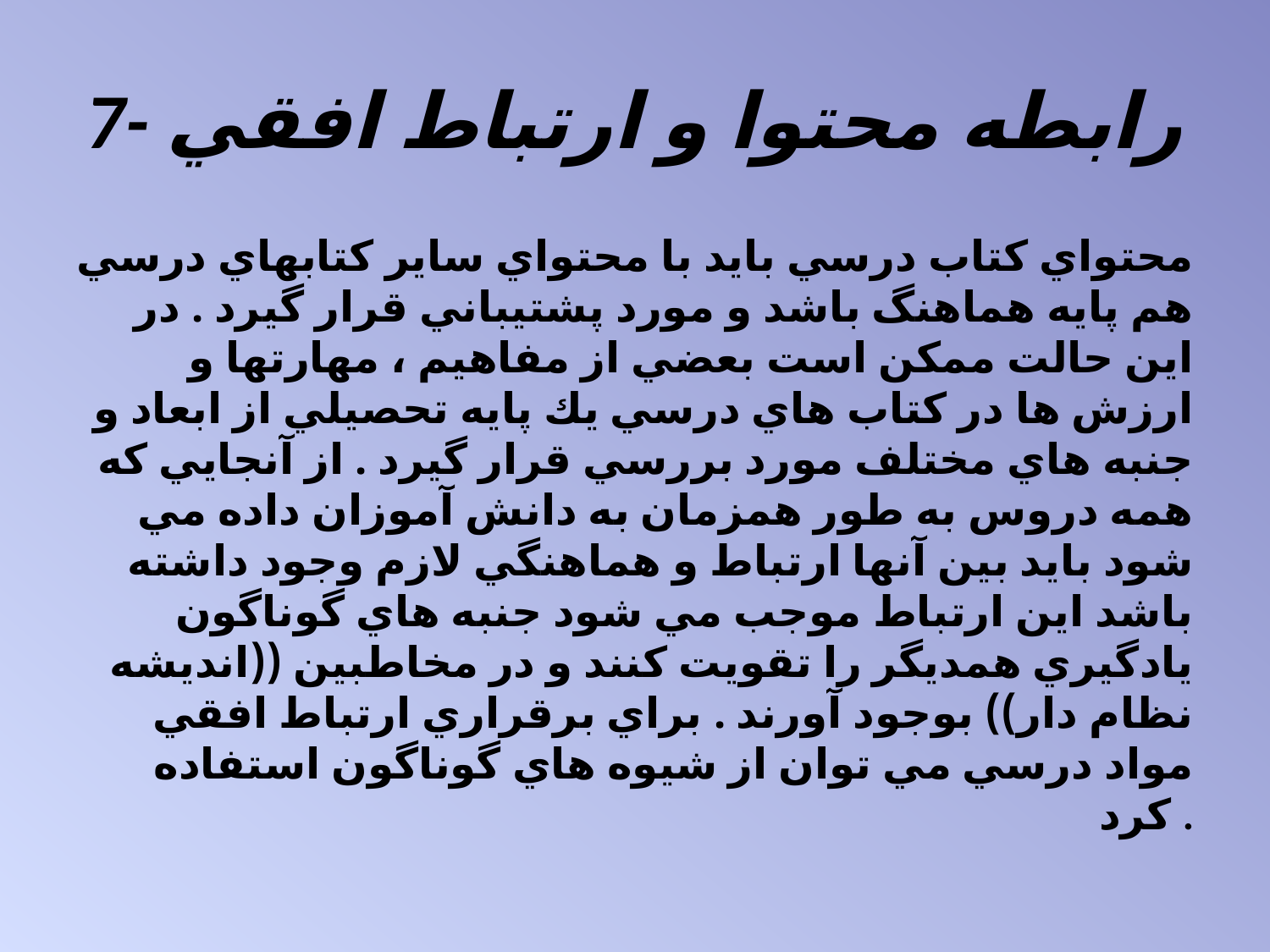

# 7- رابطه محتوا و ارتباط افقي
محتواي كتاب درسي بايد با محتواي ساير كتابهاي درسي هم پايه هماهنگ باشد و مورد پشتيباني قرار گيرد . در اين حالت ممكن است بعضي از مفاهيم ، مهارتها و ارزش ها در كتاب هاي درسي يك پايه تحصيلي از ابعاد و جنبه هاي مختلف مورد بررسي قرار گيرد . از آنجايي كه همه دروس به طور همزمان به دانش آموزان داده مي شود بايد بين آنها ارتباط و هماهنگي لازم وجود داشته باشد اين ارتباط موجب مي شود جنبه هاي گوناگون يادگيري همديگر را تقويت كنند و در مخاطبين ((انديشه نظام دار)) بوجود آورند . براي برقراري ارتباط افقي مواد درسي مي توان از شيوه هاي گوناگون استفاده كرد .